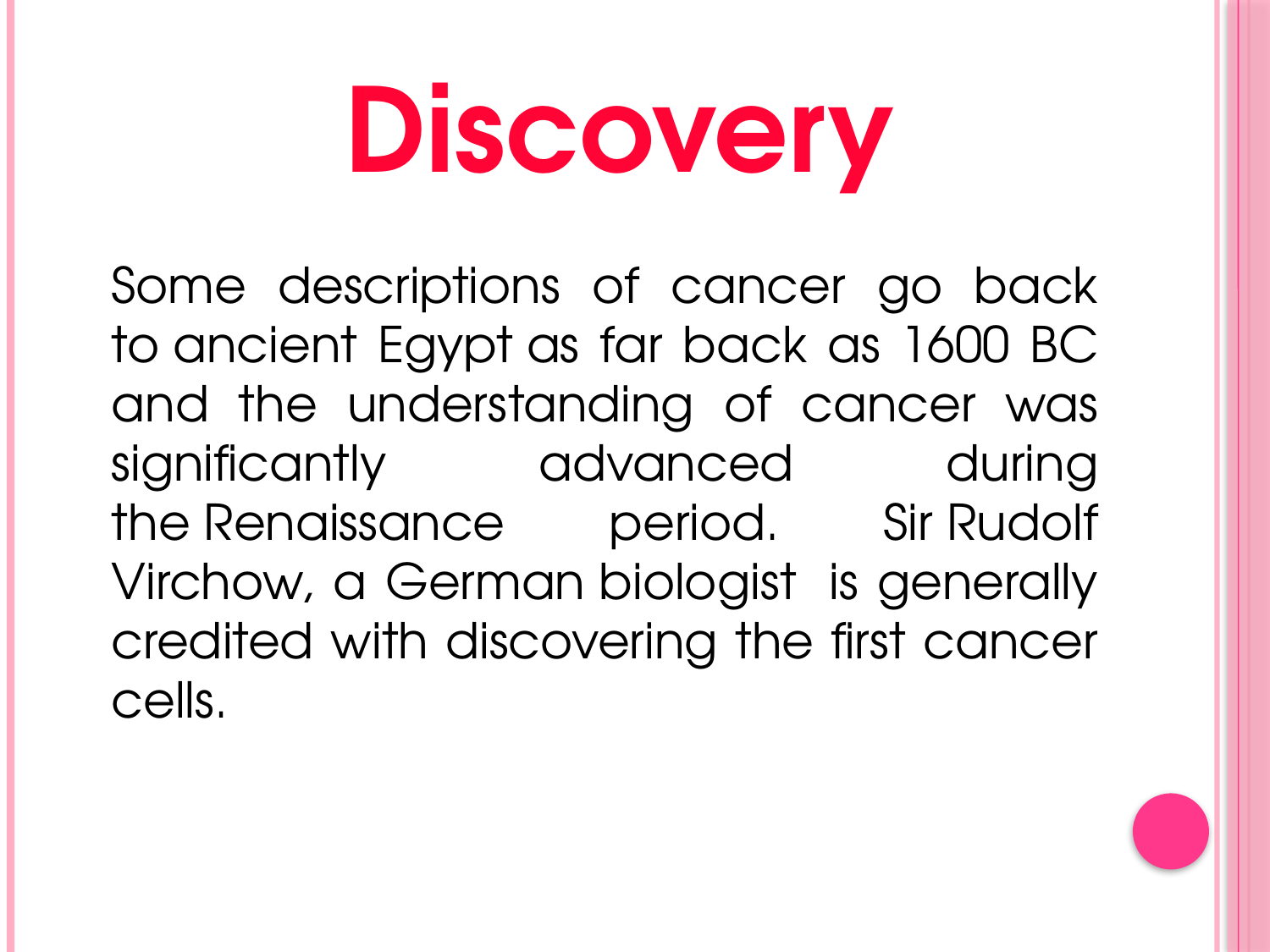

Discovery
Some descriptions of cancer go back to ancient Egypt as far back as 1600 BC and the understanding of cancer was significantly advanced during the Renaissance period. Sir Rudolf Virchow, a German biologist  is generally credited with discovering the first cancer cells.